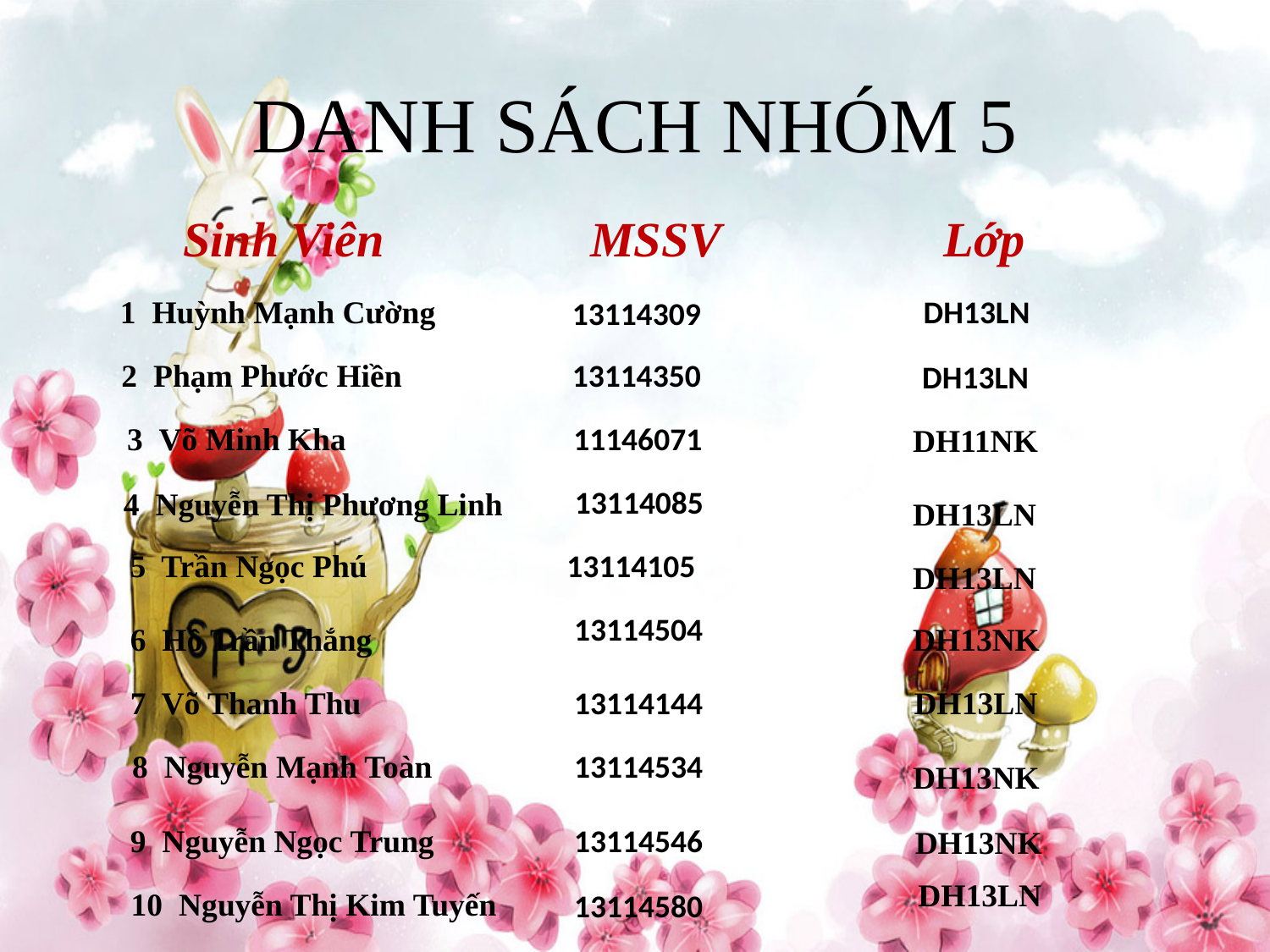

# DANH SÁCH NHÓM 5
Sinh Viên
MSSV
Lớp
1  Huỳnh Mạnh Cường
DH13LN
13114309
2  Phạm Phước Hiền
13114350
DH13LN
3  Võ Minh Kha
11146071
DH11NK
13114085
4  Nguyễn Thị Phương Linh
DH13LN
5  Trần Ngọc Phú
13114105
DH13LN
13114504
6  Hồ Trần Thắng
DH13NK
7  Võ Thanh Thu
13114144
DH13LN
8  Nguyễn Mạnh Toàn
13114534
DH13NK
9  Nguyễn Ngọc Trung
13114546
DH13NK
DH13LN
10  Nguyễn Thị Kim Tuyến
13114580